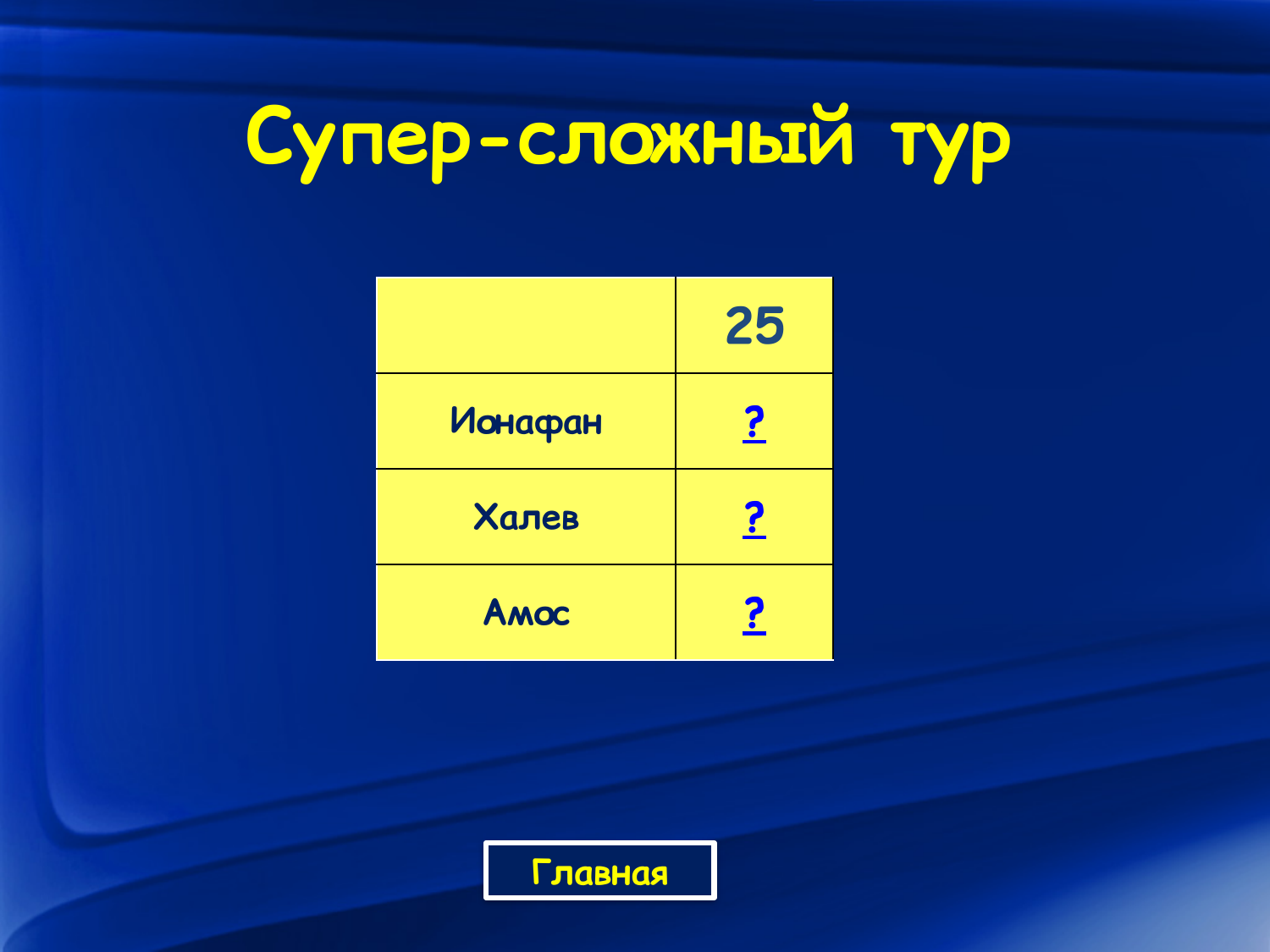

# Супер-сложный тур
|  | 25 |
| --- | --- |
| Ионафан | ? |
| Халев | ? |
| Амос | ? |
Главная